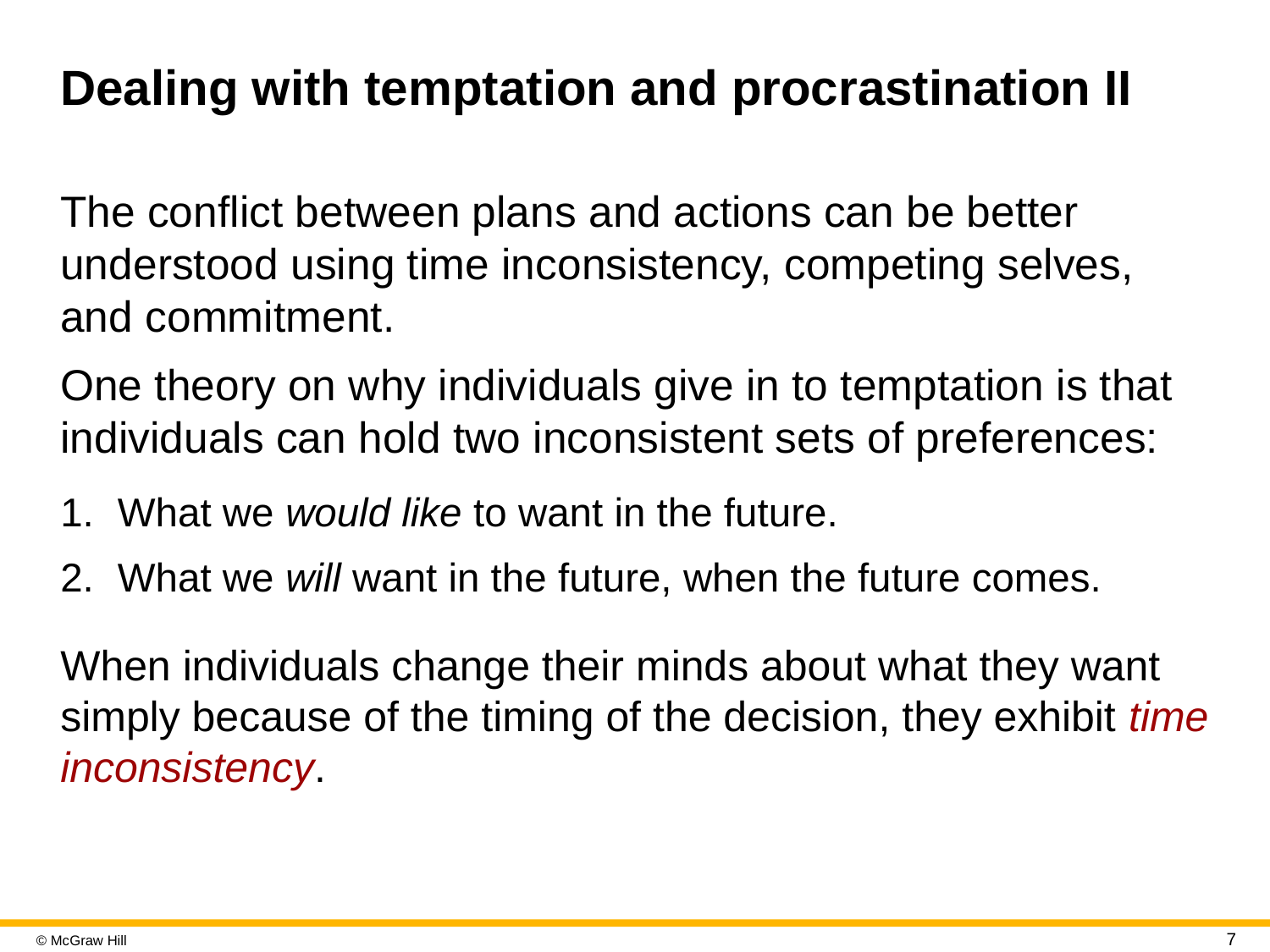

# Dealing with temptation and procrastination II
The conflict between plans and actions can be better understood using time inconsistency, competing selves, and commitment.
One theory on why individuals give in to temptation is that individuals can hold two inconsistent sets of preferences:
What we would like to want in the future.
What we will want in the future, when the future comes.
When individuals change their minds about what they want simply because of the timing of the decision, they exhibit time inconsistency.